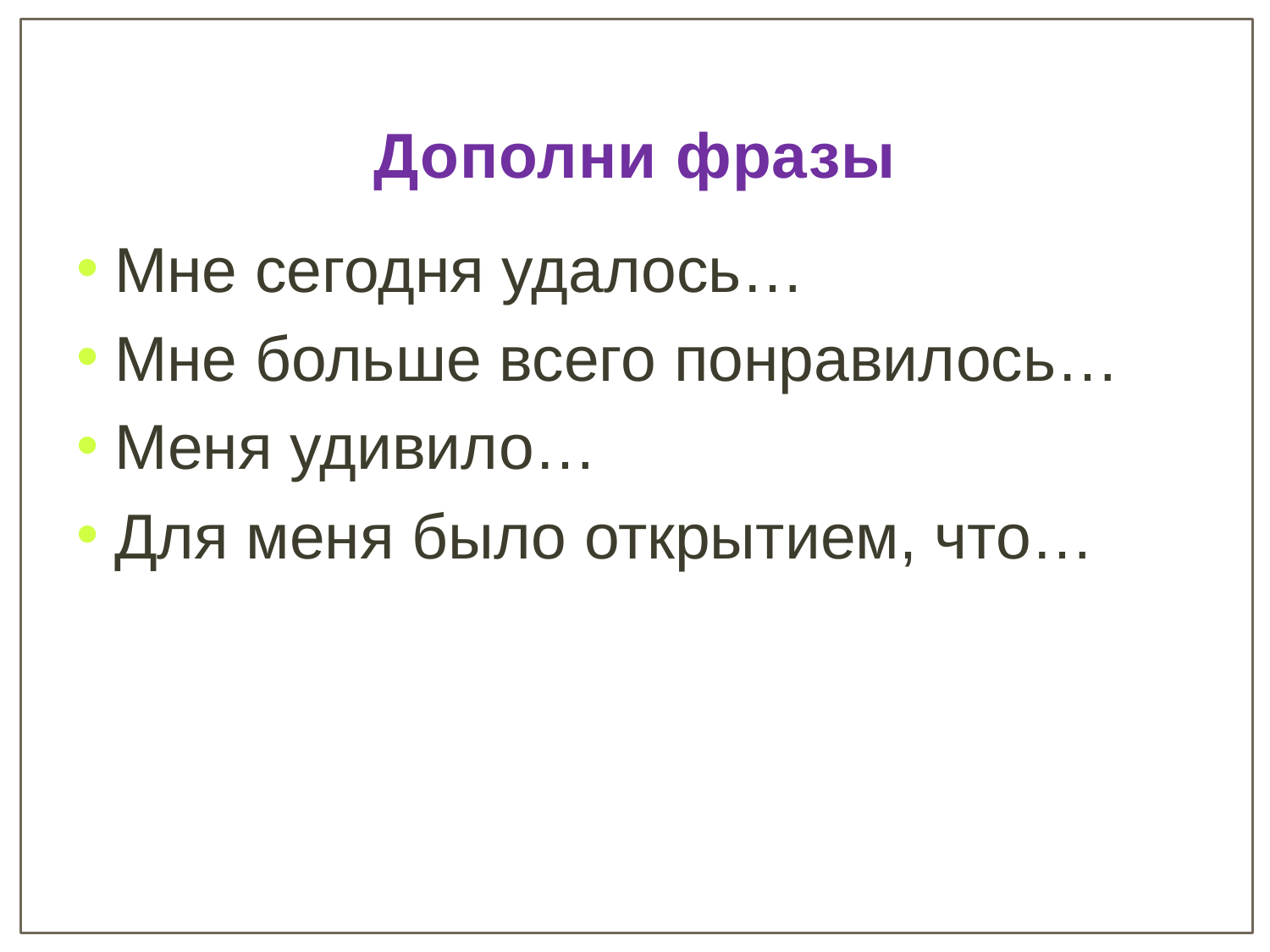

# Дополни фразы
Мне сегодня удалось…
Мне больше всего понравилось…
Меня удивило…
Для меня было открытием, что…